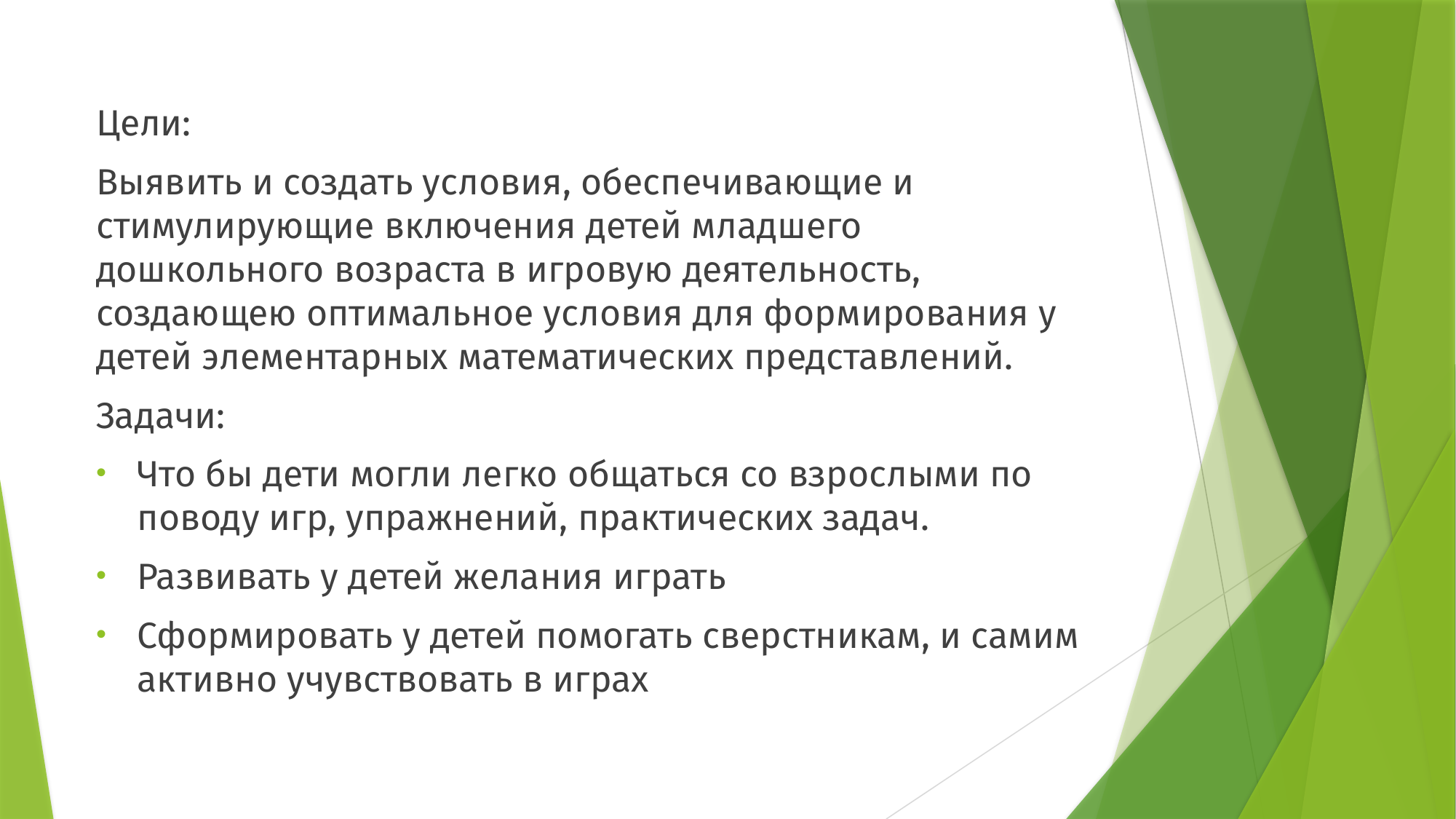

Цели:
Выявить и создать условия, обеспечивающие и стимулирующие включения детей младшего дошкольного возраста в игровую деятельность, создающею оптимальное условия для формирования у детей элементарных математических представлений.
Задачи:
Что бы дети могли легко общаться со взрослыми по поводу игр, упражнений, практических задач.
Развивать у детей желания играть
Сформировать у детей помогать сверстникам, и самим активно учувствовать в играх